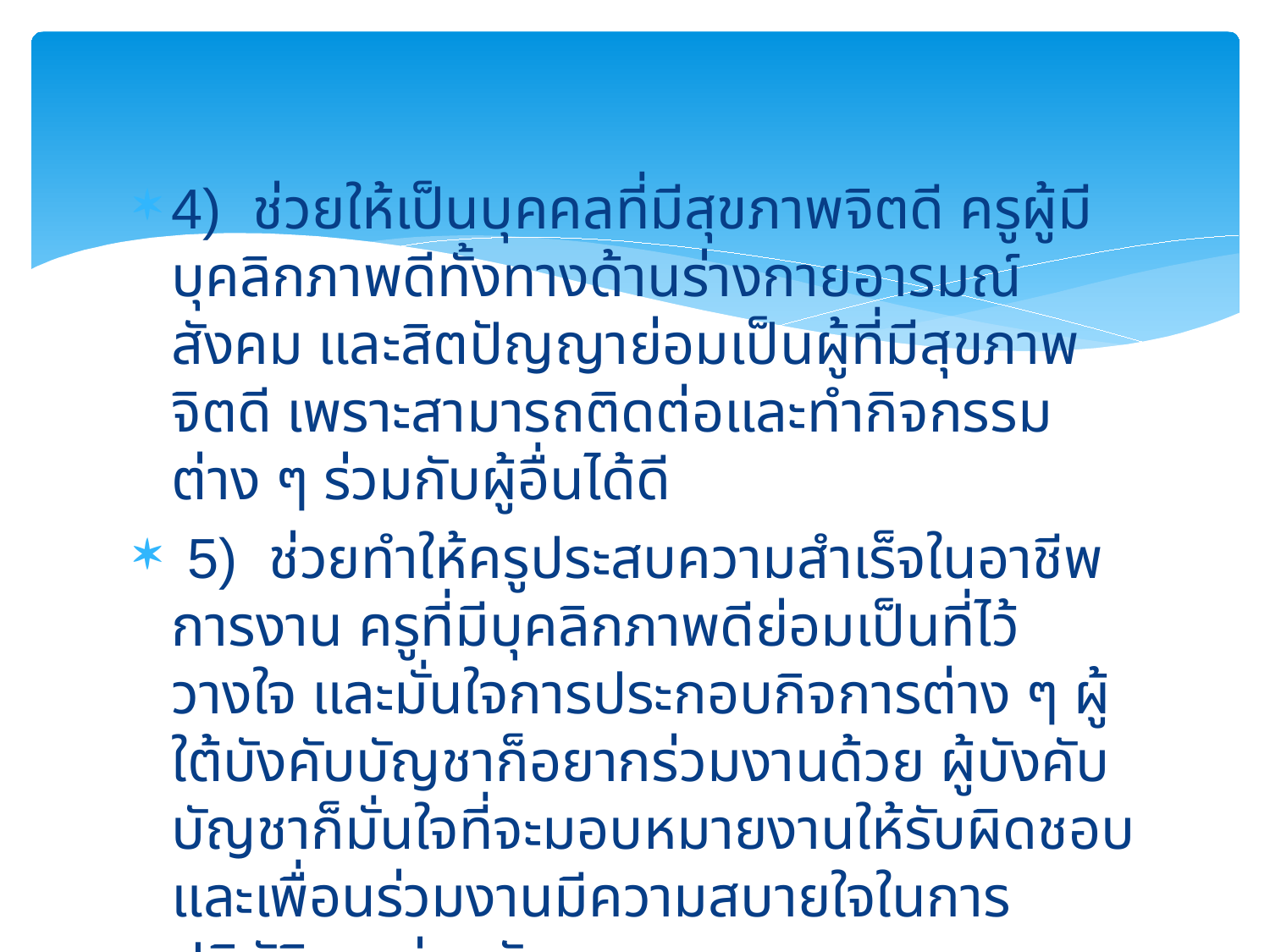

4)  ช่วยให้เป็นบุคคลที่มีสุขภาพจิตดี ครูผู้มีบุคลิกภาพดีทั้งทางด้านร่างกายอารมณ์ สังคม และสิตปัญญาย่อมเป็นผู้ที่มีสุขภาพจิตดี เพราะสามารถติดต่อและทำกิจกรรมต่าง ๆ ร่วมกับผู้อื่นได้ดี
 5)  ช่วยทำให้ครูประสบความสำเร็จในอาชีพการงาน ครูที่มีบุคลิกภาพดีย่อมเป็นที่ไว้วางใจ และมั่นใจการประกอบกิจการต่าง ๆ ผู้ใต้บังคับบัญชาก็อยากร่วมงานด้วย ผู้บังคับบัญชาก็มั่นใจที่จะมอบหมายงานให้รับผิดชอบ และเพื่อนร่วมงานมีความสบายใจในการปฏิบัติงานร่วมกัน